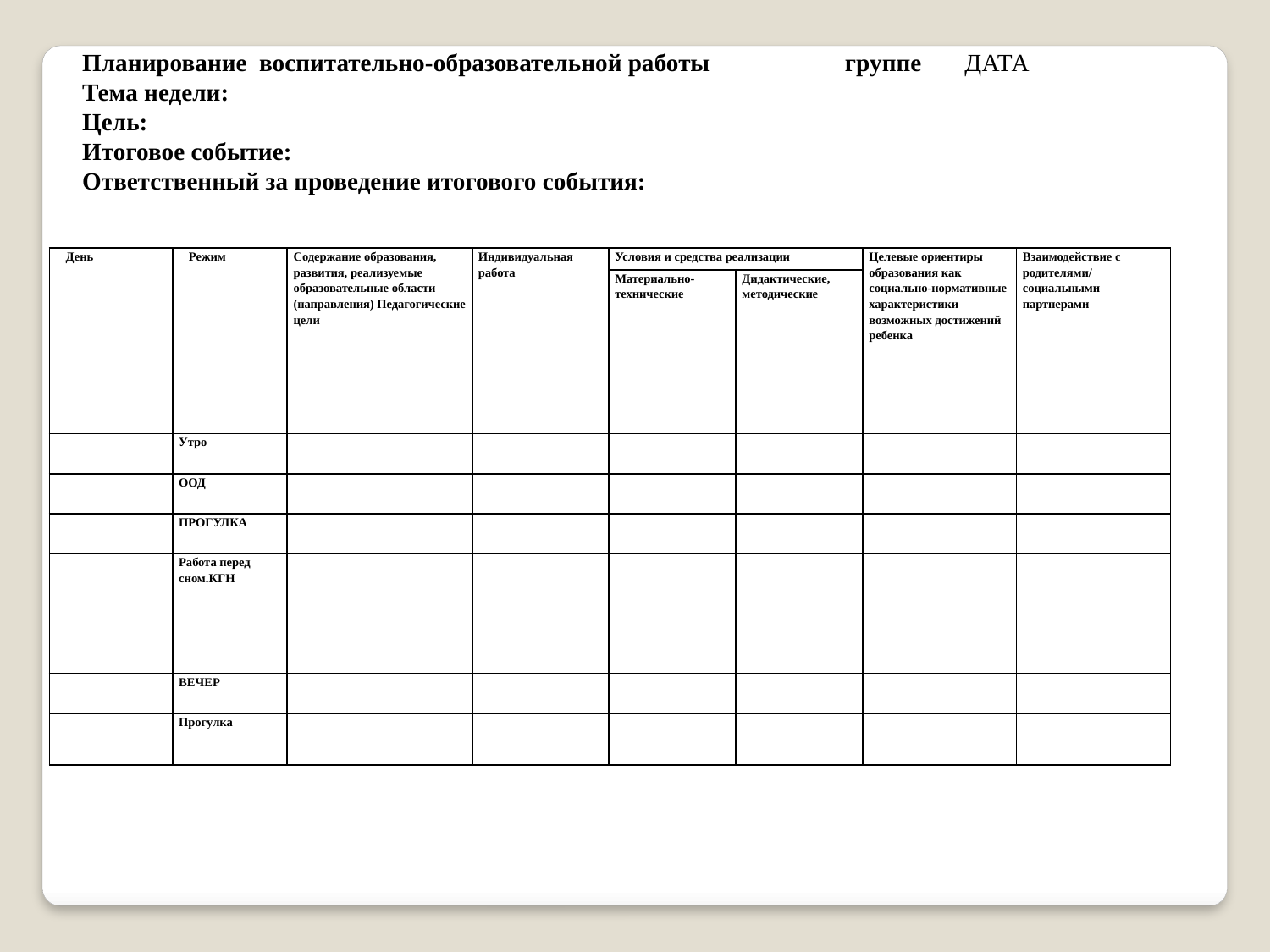

Планирование  воспитательно-образовательной работы                      группе       ДАТА
Тема недели:
Цель:
Итоговое событие:
Ответственный за проведение итогового события:

| День | Режим | Содержание образования, развития, реализуемые образовательные области (направления) Педагогические цели | Индивидуальная работа | Условия и средства реализации |  | Целевые ориентиры образования как социально-нормативные характеристики возможных достижений ребенка | Взаимодействие с родителями/ социальными партнерами |
| --- | --- | --- | --- | --- | --- | --- | --- |
|  |  |  |  | Материально-технические | Дидактические, методические |  |  |
|  | Утро |  |  |  |  |  |  |
|  | ООД |  |  |  |  |  |  |
|  | ПРОГУЛКА |  |  |  |  |  |  |
|  | Работа перед сном.КГН |  |  |  |  |  |  |
|  | ВЕЧЕР |  |  |  |  |  |  |
|  | Прогулка |  |  |  |  |  |  |